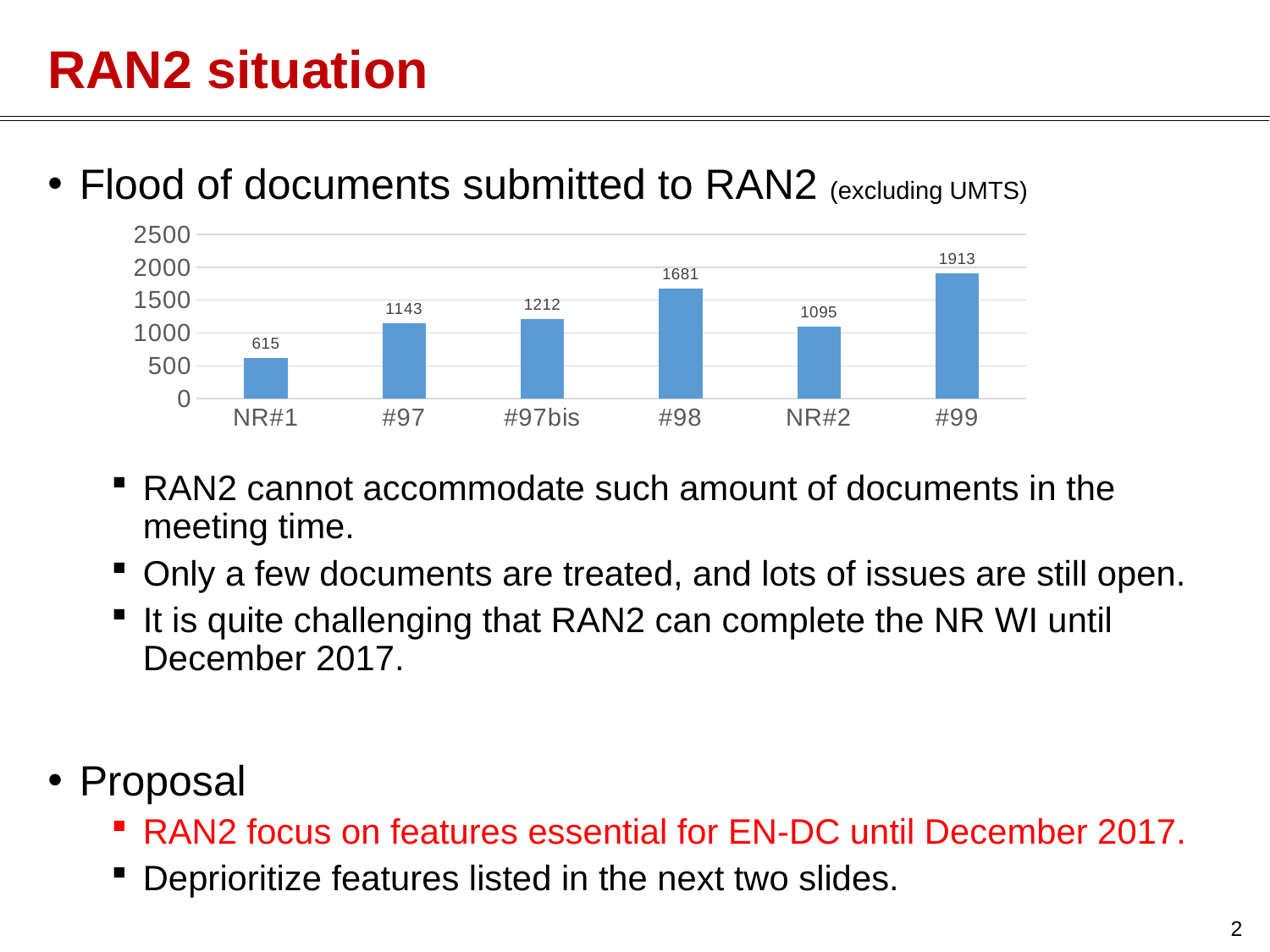

# RAN2 situation
Flood of documents submitted to RAN2 (excluding UMTS)

RAN2 cannot accommodate such amount of documents in the meeting time.
Only a few documents are treated, and lots of issues are still open.
It is quite challenging that RAN2 can complete the NR WI until December 2017.

Proposal
RAN2 focus on features essential for EN-DC until December 2017.
Deprioritize features listed in the next two slides.

### Chart

| Category |  |
|---|---|
| NR#1 | 615.0 |
| #97 | 1143.0 |
| #97bis | 1212.0 |
| #98 | 1681.0 |
| NR#2 | 1095.0 |
| #99 | 1913.0 |
2